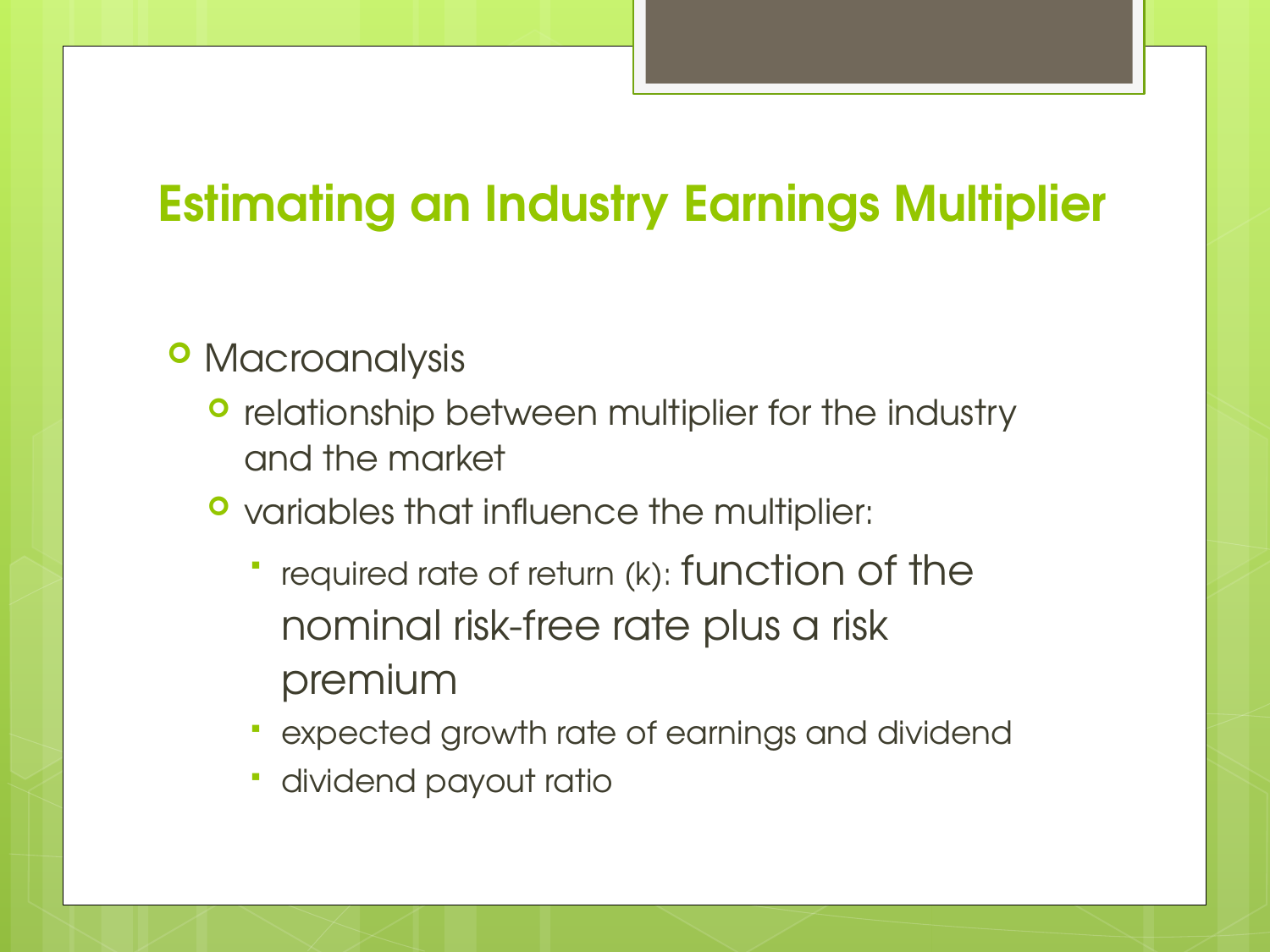

# Estimating an Industry Earnings Multiplier
Macroanalysis
relationship between multiplier for the industry and the market
variables that influence the multiplier:
required rate of return (k): function of the nominal risk-free rate plus a risk premium
expected growth rate of earnings and dividend
dividend payout ratio